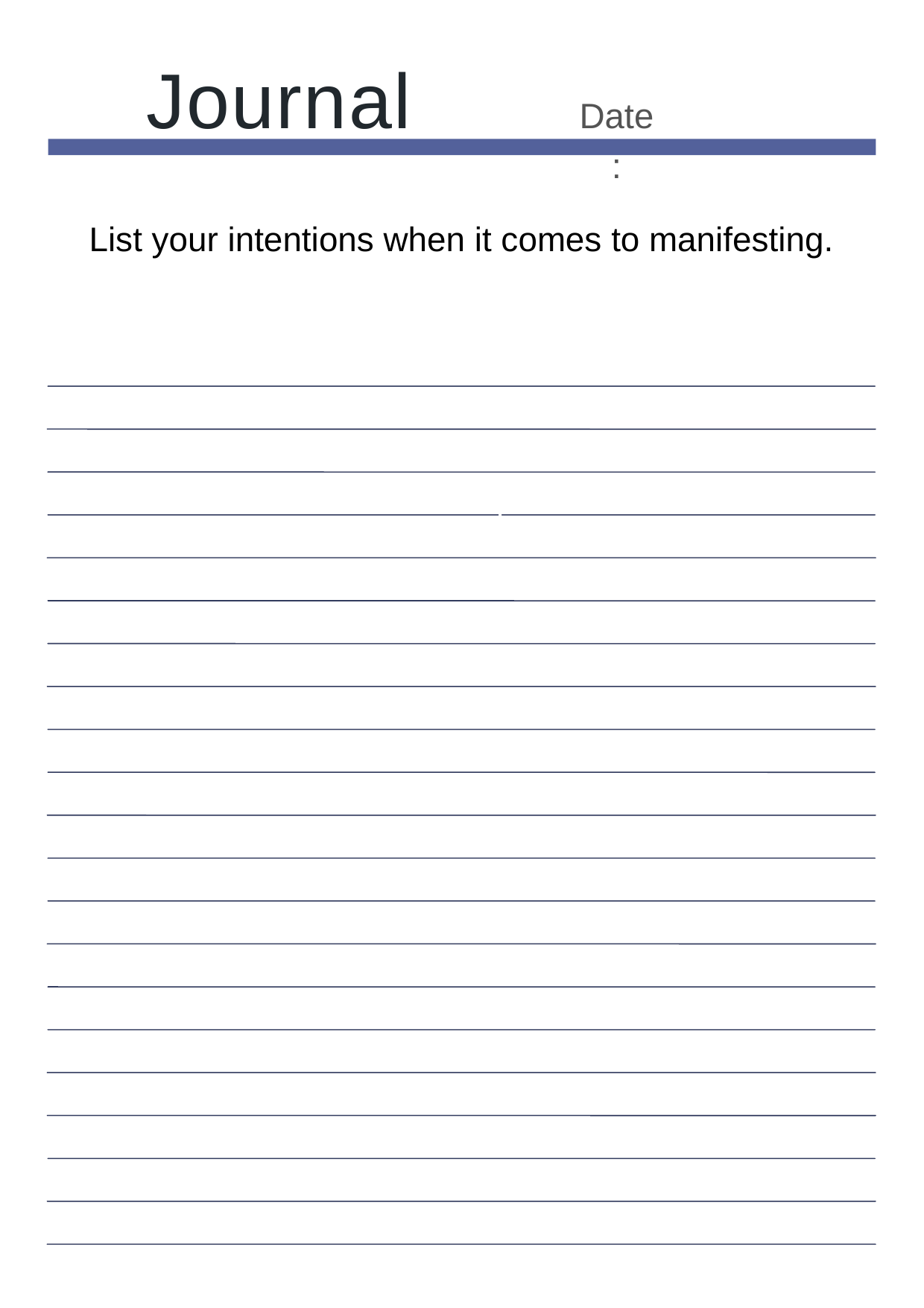

Journal
Date:

List your intentions when it comes to manifesting.

Journal Prompt Here